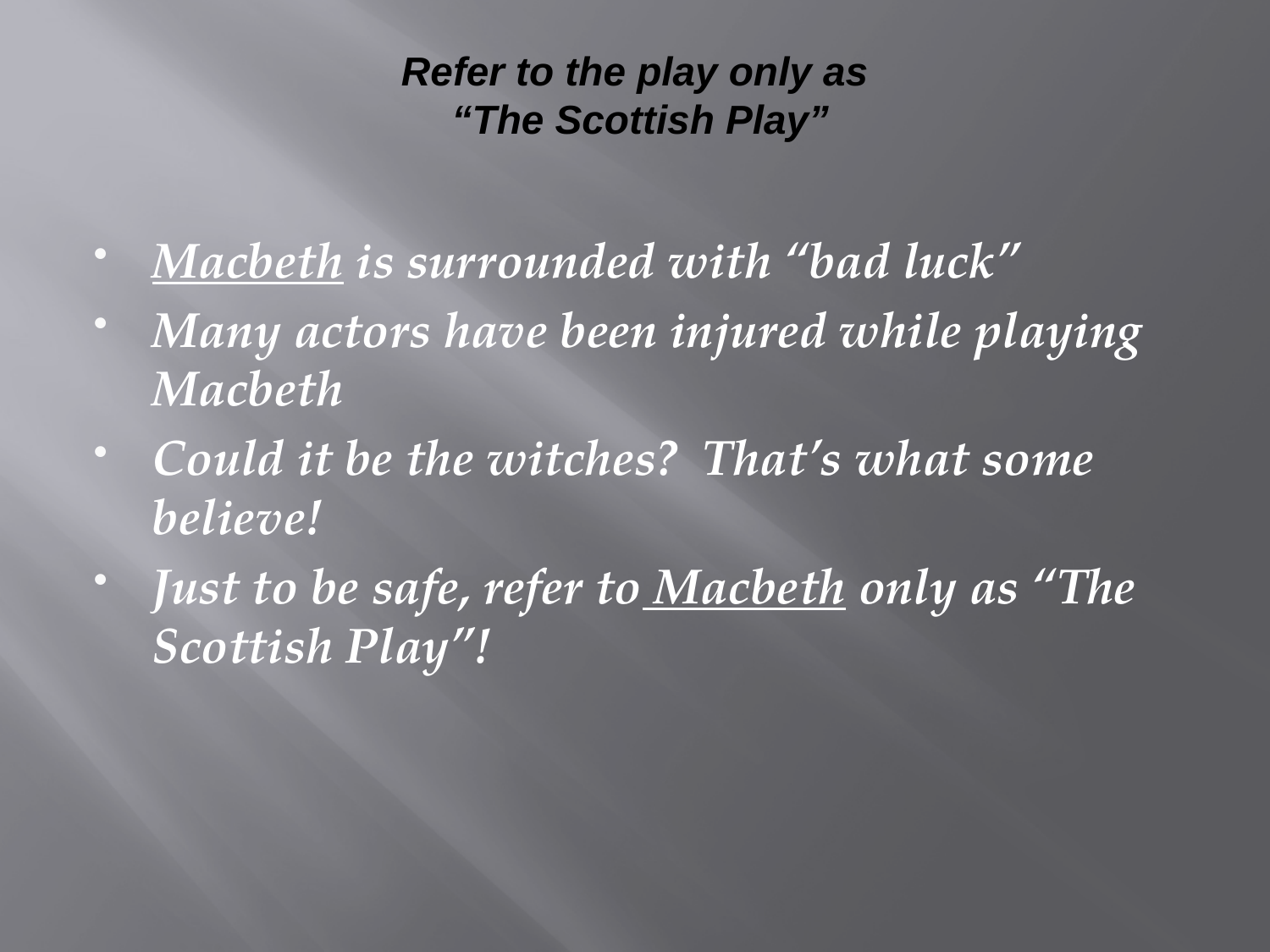

# Refer to the play only as “The Scottish Play”
Macbeth is surrounded with “bad luck”
Many actors have been injured while playing Macbeth
Could it be the witches?  That’s what some believe!
Just to be safe, refer to Macbeth only as “The Scottish Play”!